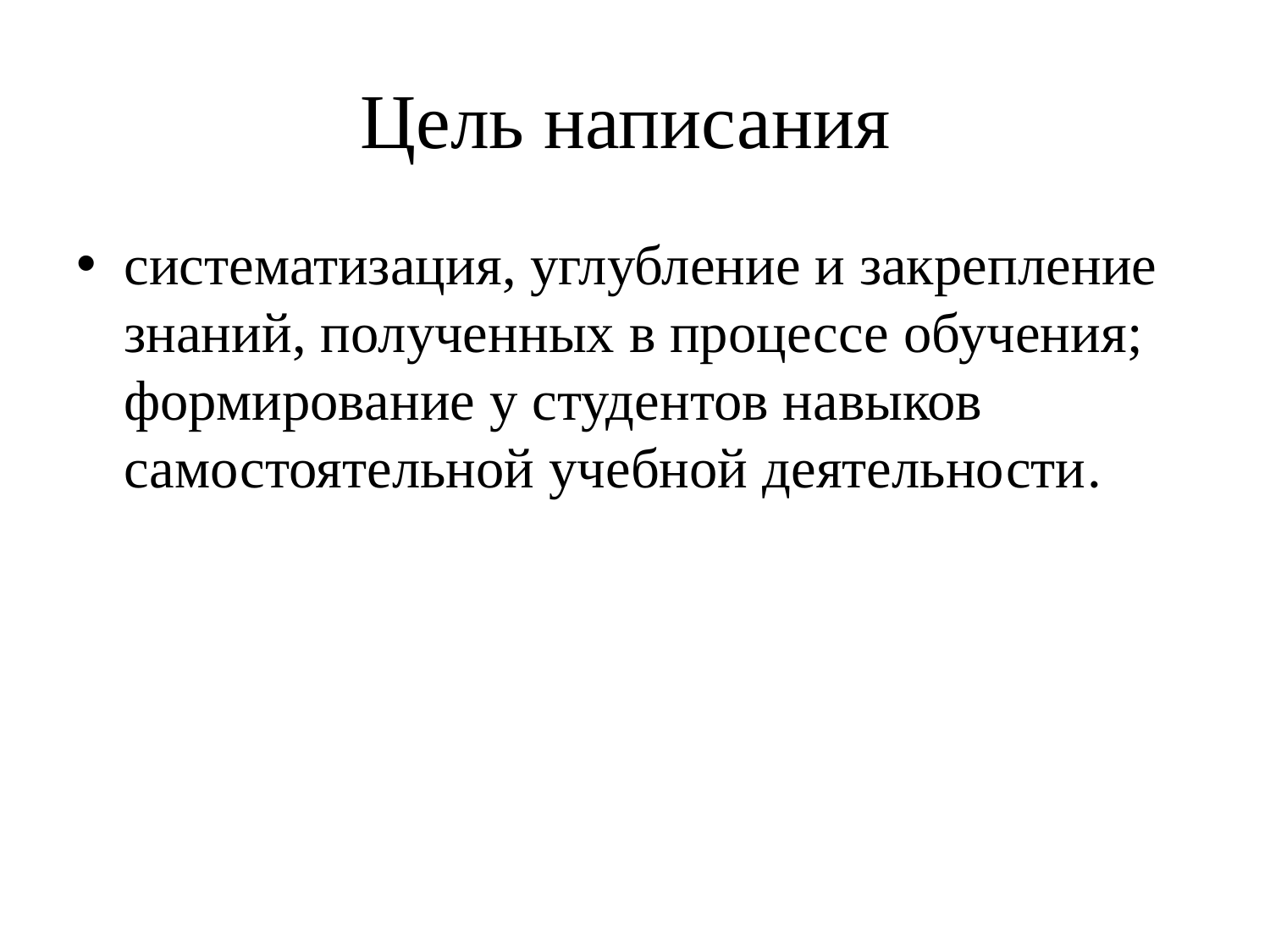

# Цель написания
систематизация, углубление и закрепление знаний, полученных в процессе обучения; формирование у студентов навыков самостоятельной учебной деятельности.